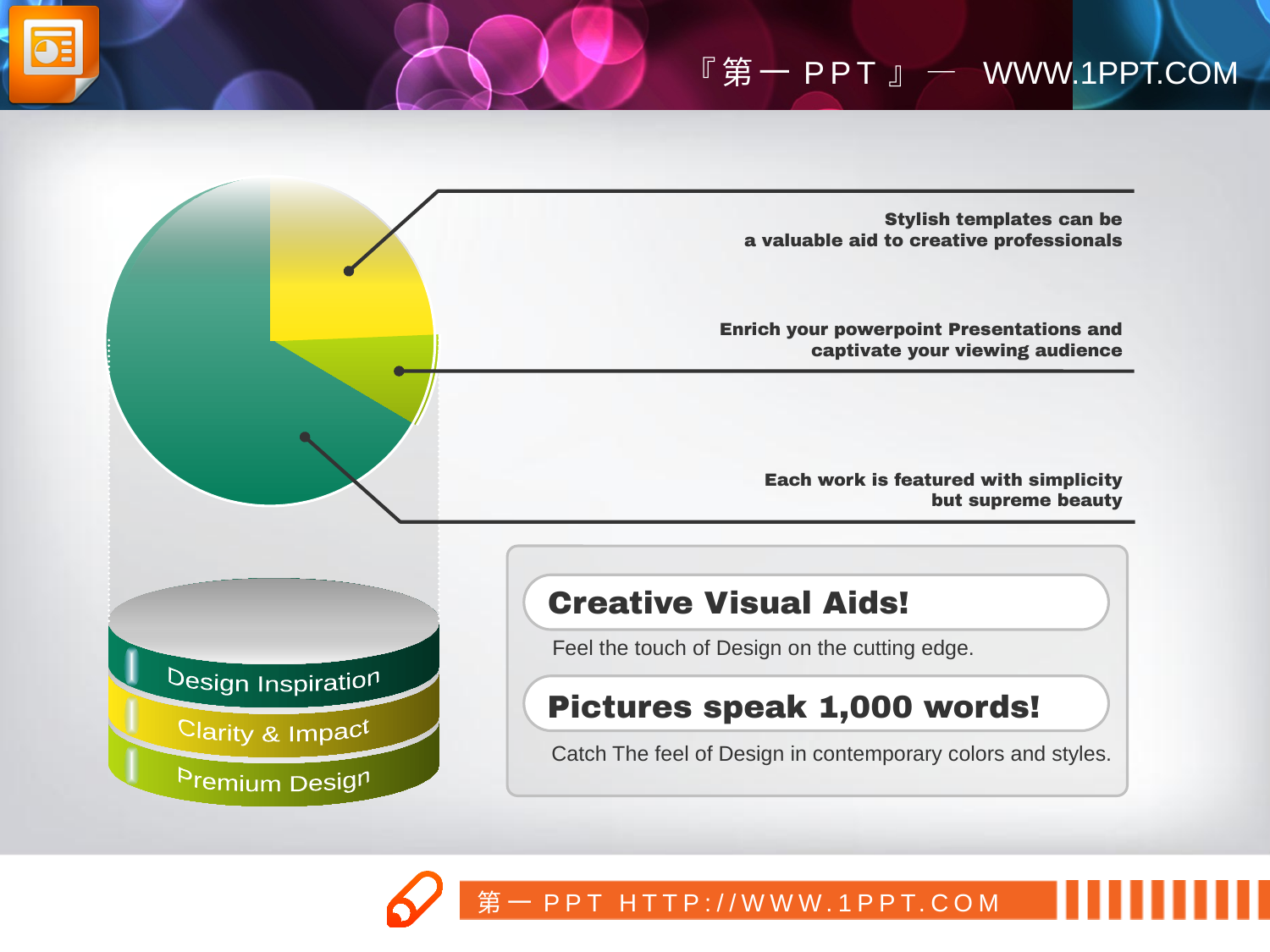

Stylish templates can be
a valuable aid to creative professionals
Enrich your powerpoint Presentations and
 captivate your viewing audience

Each work is featured with simplicity
but supreme beauty

Creative Visual Aids!
Feel the touch of Design on the cutting edge.

Pictures speak 1,000 words!
Catch The feel of Design in contemporary colors and styles.

Design Inspiration

Clarity & Impact

Premium Design